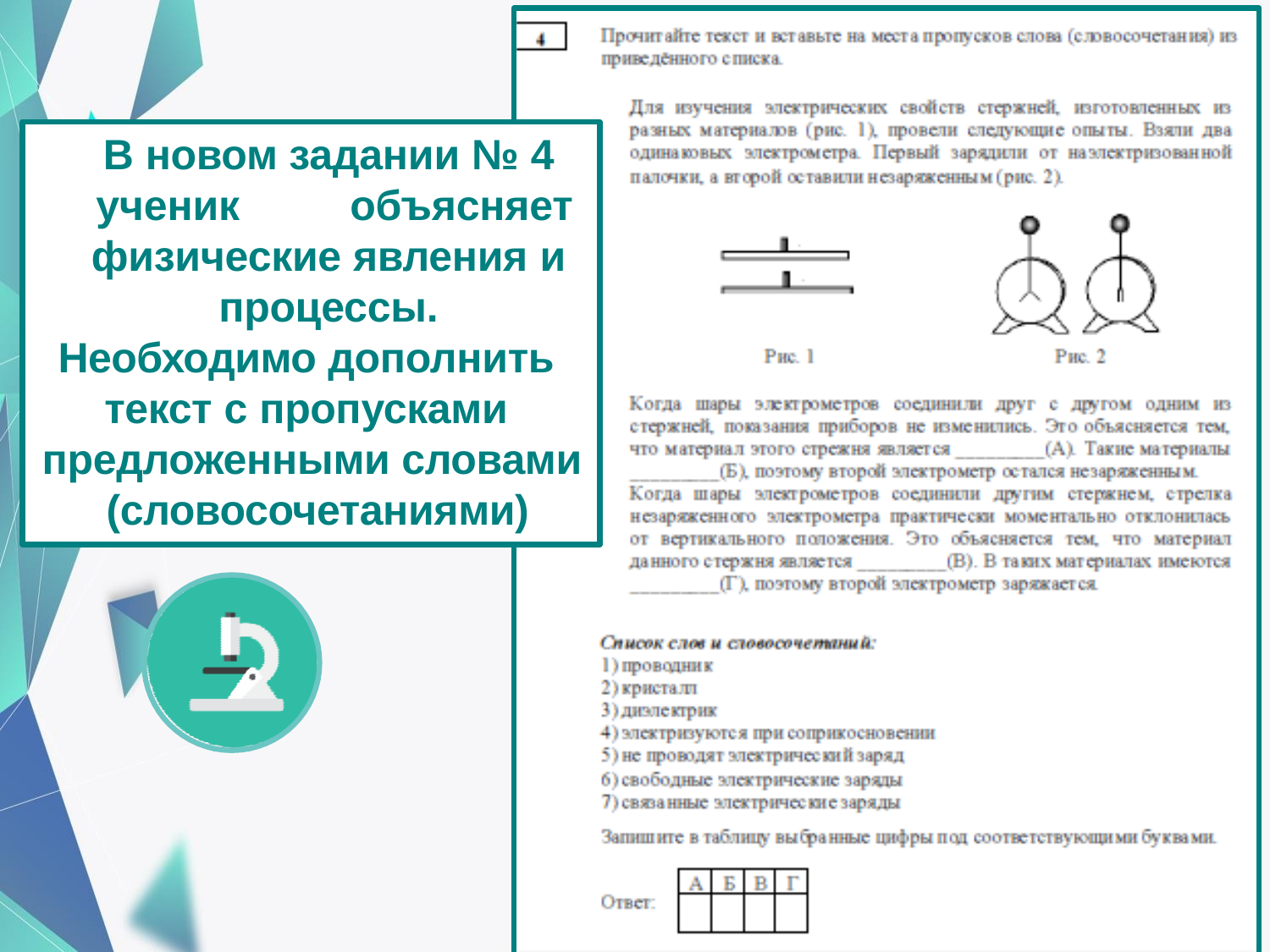

В новом задании № 4  ученик	объясняет
физические явления и процессы.
Необходимо дополнить  текст с пропусками  предложенными словами  (словосочетаниями)